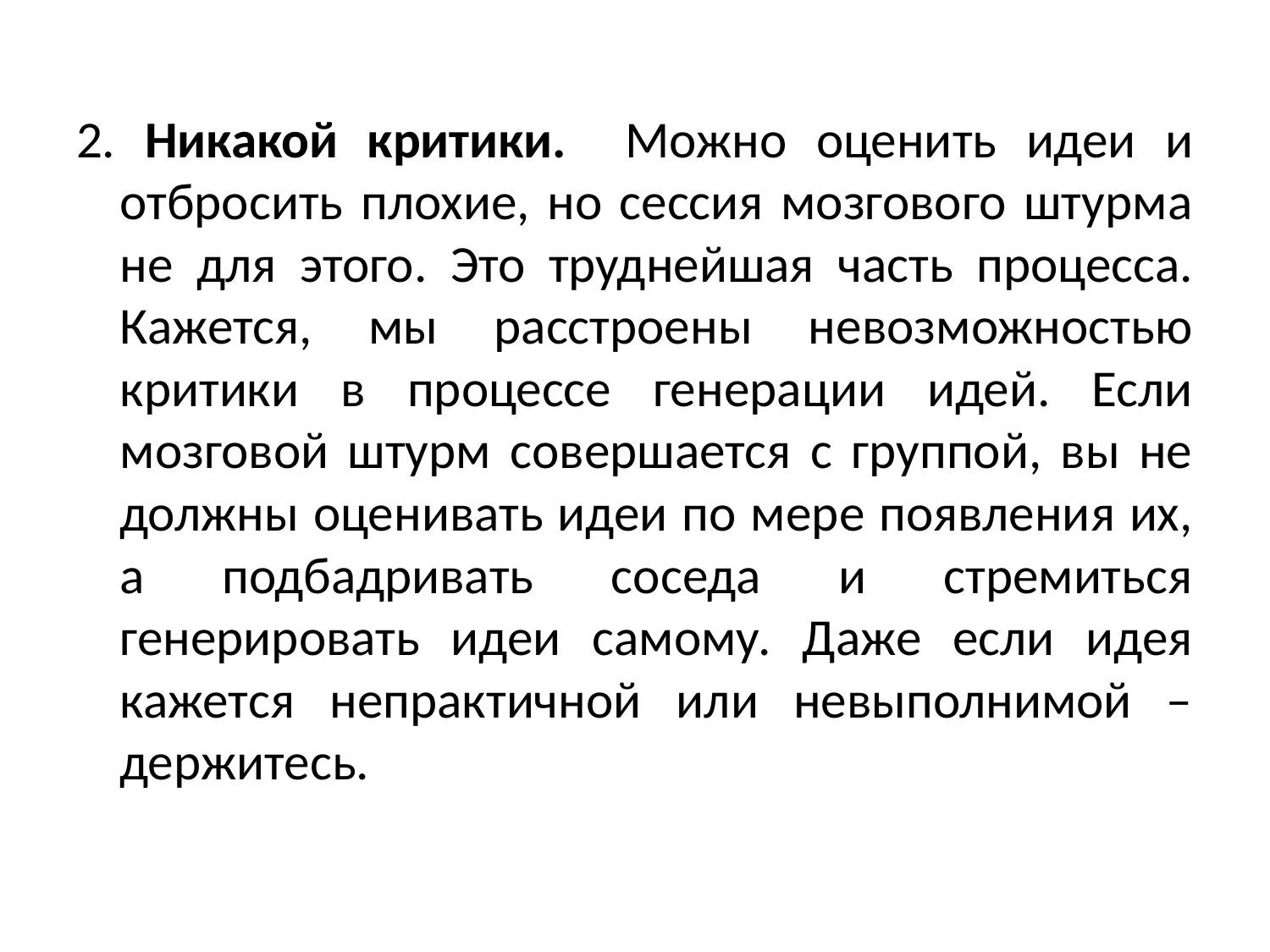

2. Никакой критики.  Можно оценить идеи и отбросить плохие, но сессия мозгового штурма не для этого. Это труднейшая часть процесса. Кажется, мы расстроены невозможностью критики в процессе генерации идей. Если мозговой штурм совершается с группой, вы не должны оценивать идеи по мере появления их, а подбадривать соседа и стремиться генерировать идеи самому. Даже если идея кажется непрактичной или невыполнимой – держитесь.